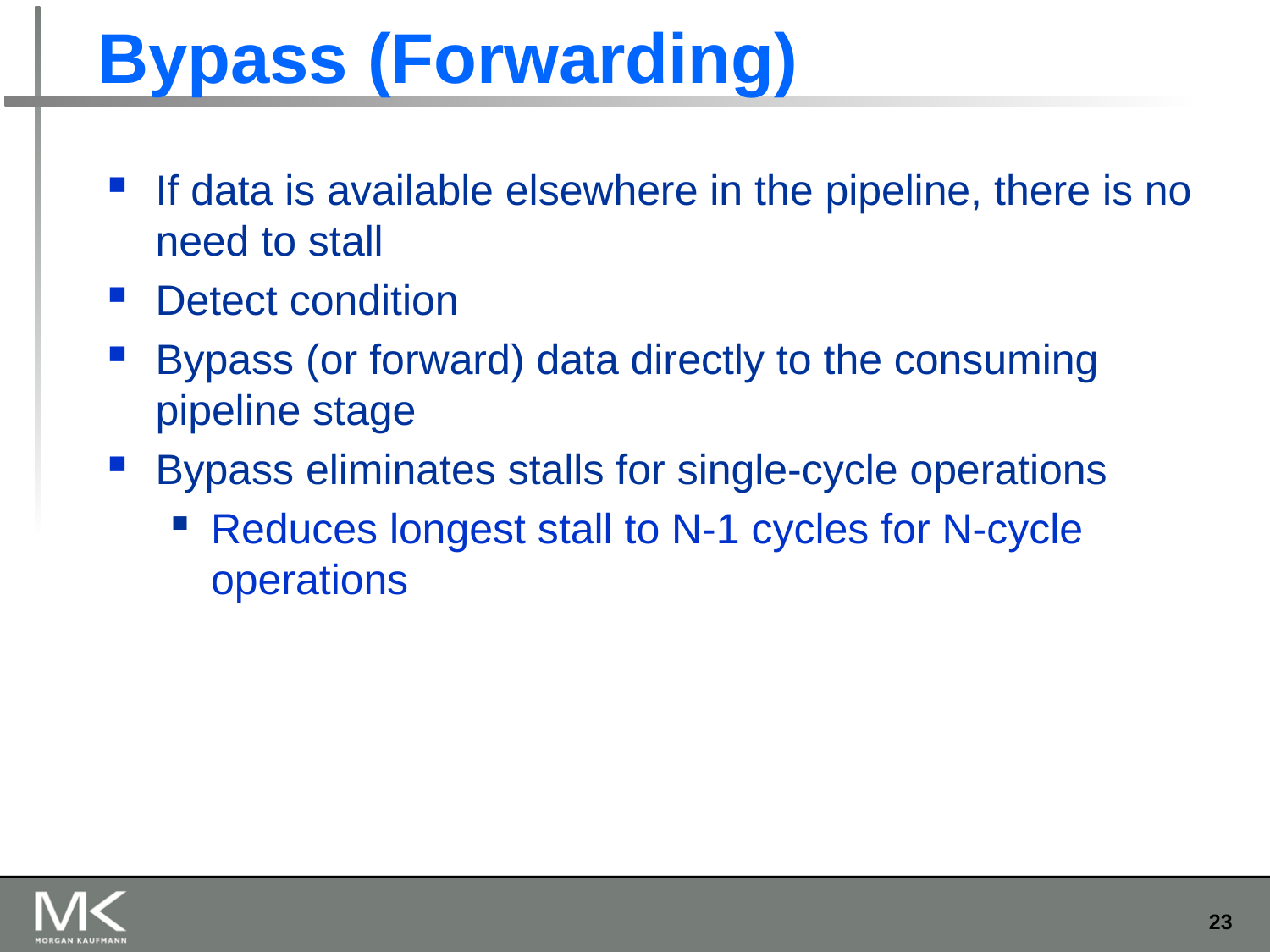

# Bypass (Forwarding)
If data is available elsewhere in the pipeline, there is no need to stall
Detect condition
Bypass (or forward) data directly to the consuming pipeline stage
Bypass eliminates stalls for single-cycle operations
Reduces longest stall to N-1 cycles for N-cycle operations